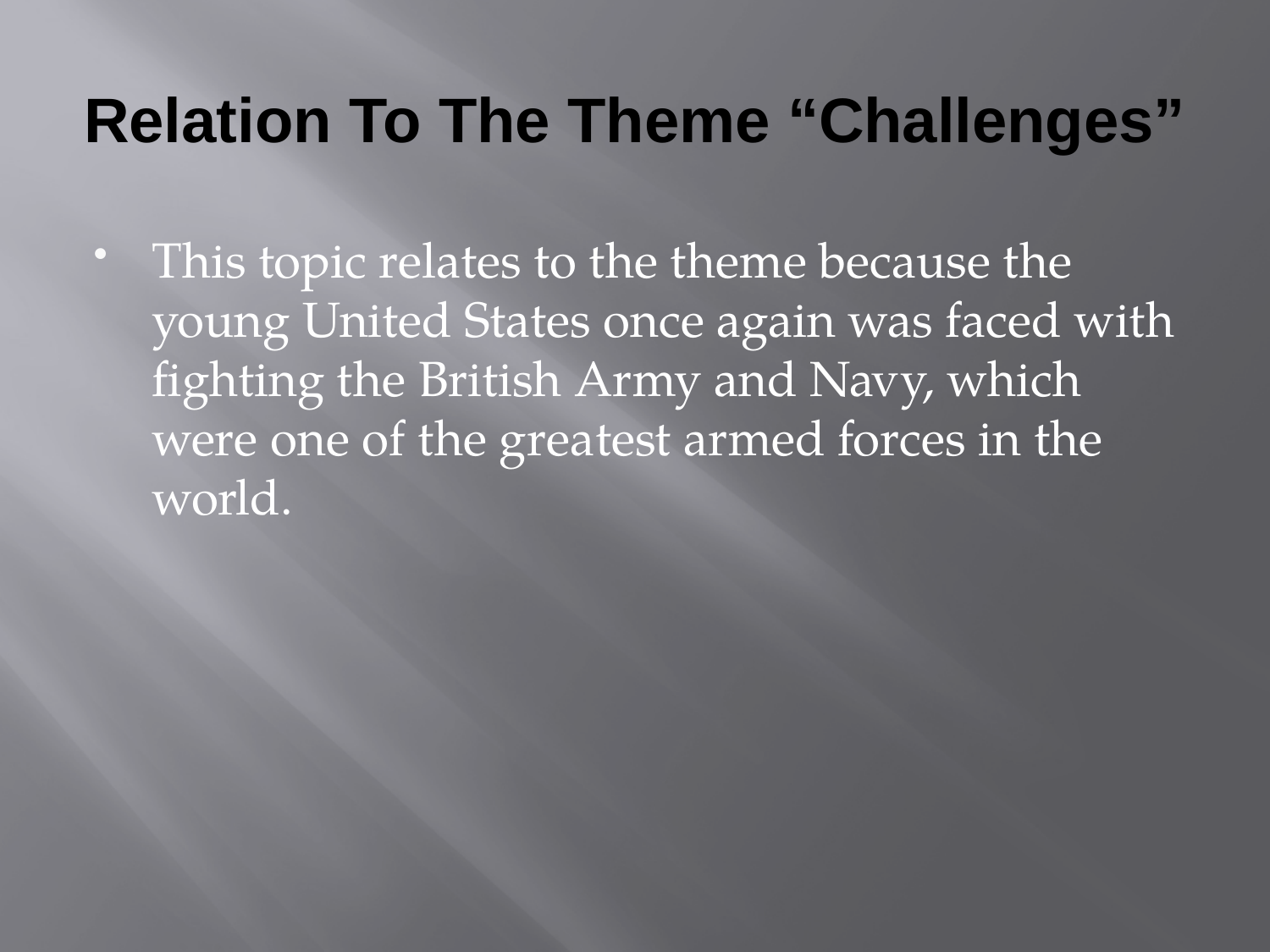

# Relation To The Theme “Challenges”
This topic relates to the theme because the young United States once again was faced with fighting the British Army and Navy, which were one of the greatest armed forces in the world.